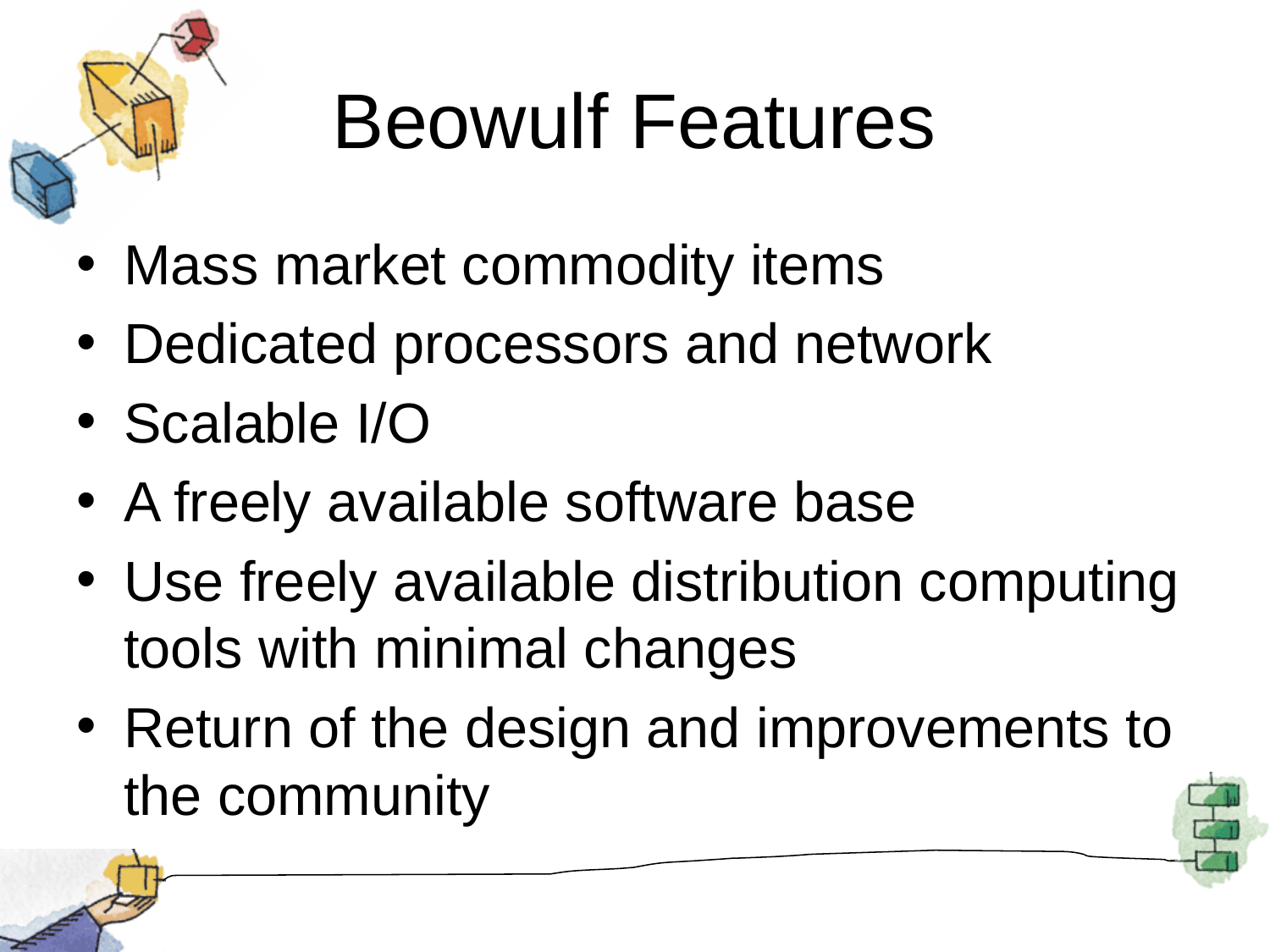

# Beowulf Features
Mass market commodity items
Dedicated processors and network
Scalable I/O
A freely available software base
Use freely available distribution computing tools with minimal changes
Return of the design and improvements to the community